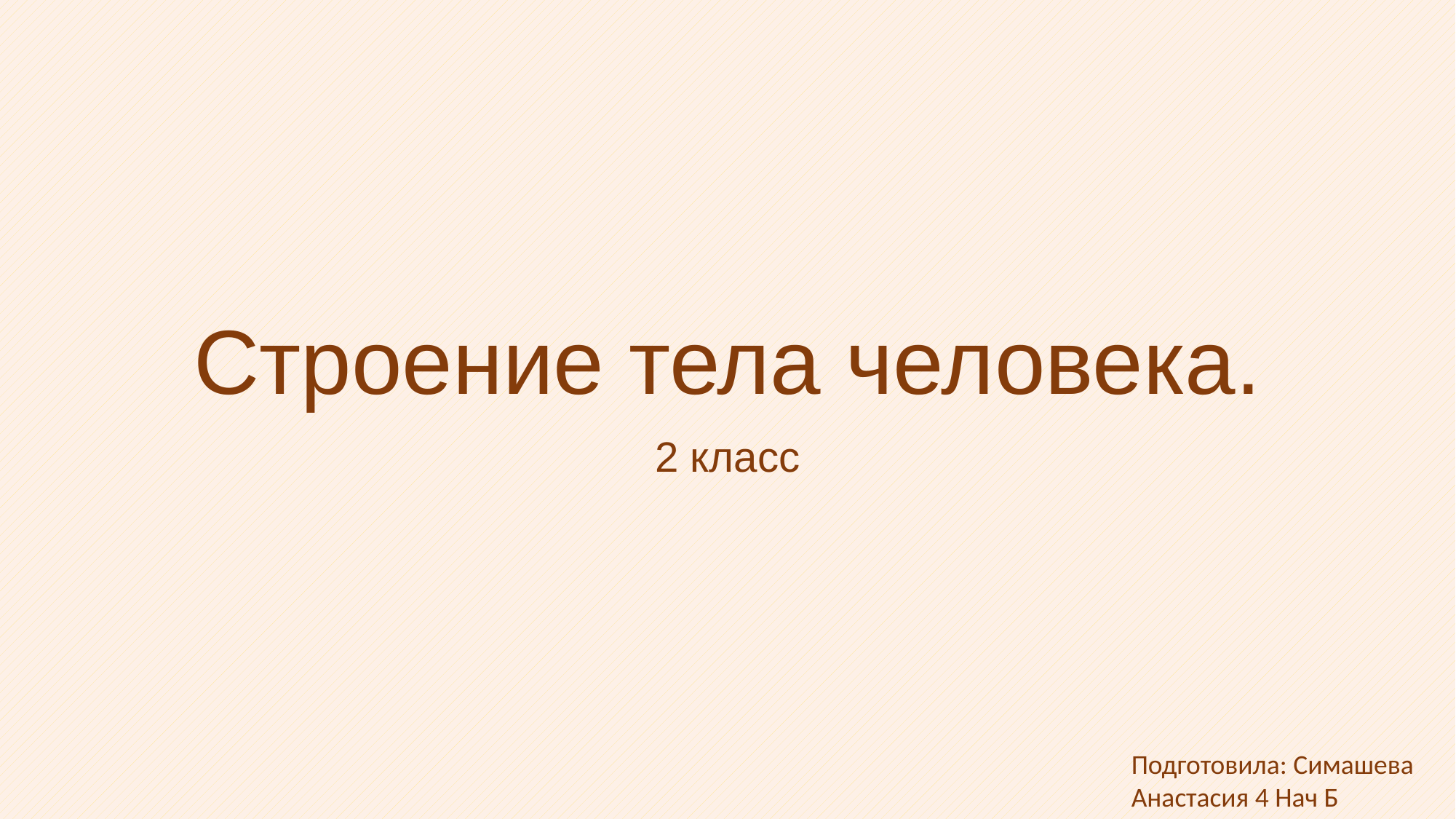

# Строение тела человека.
2 класс
Подготовила: Симашева Анастасия 4 Нач Б